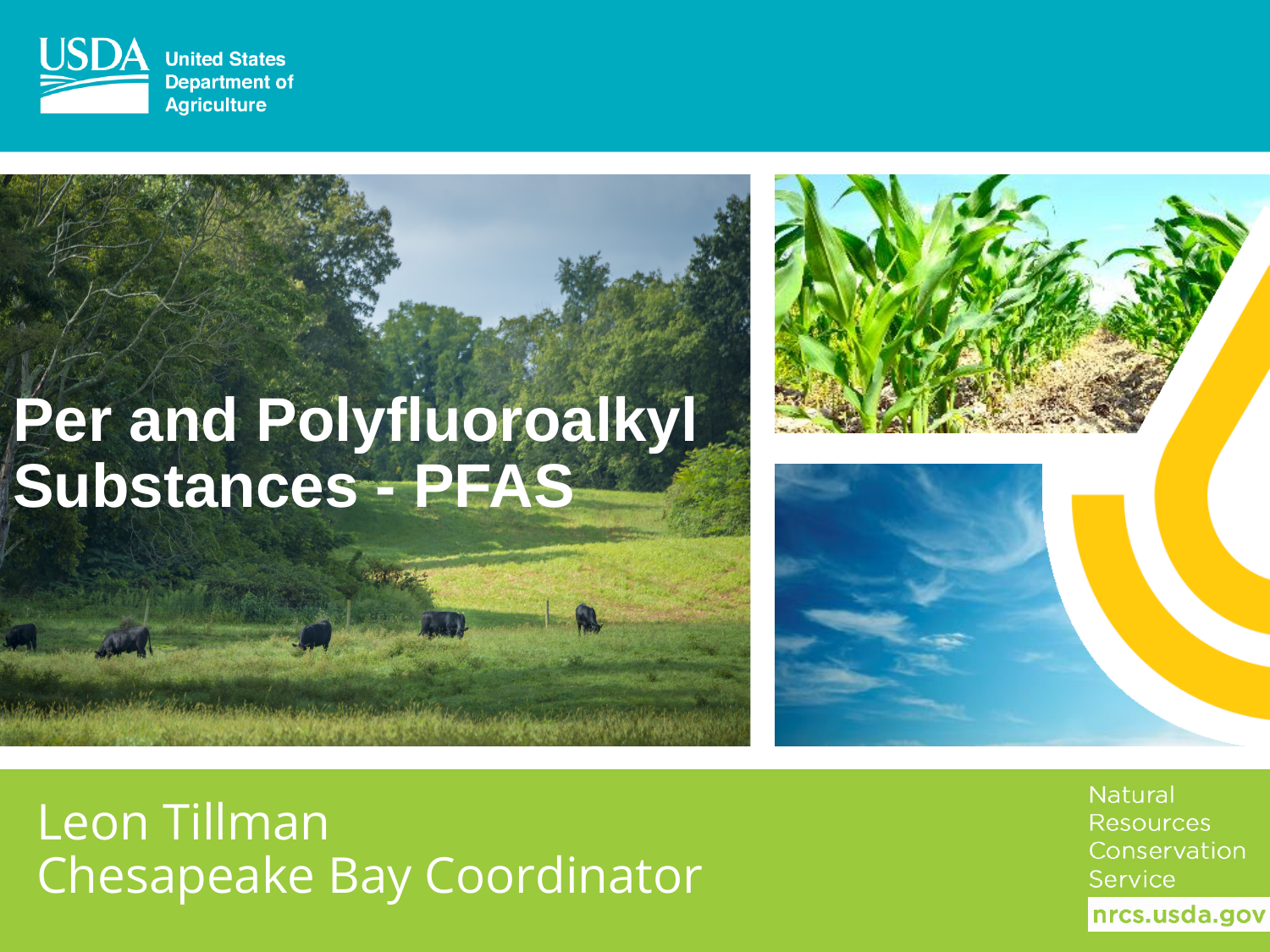

# Per and Polyfluoroalkyl Substances - PFAS
Leon Tillman
Chesapeake Bay Coordinator